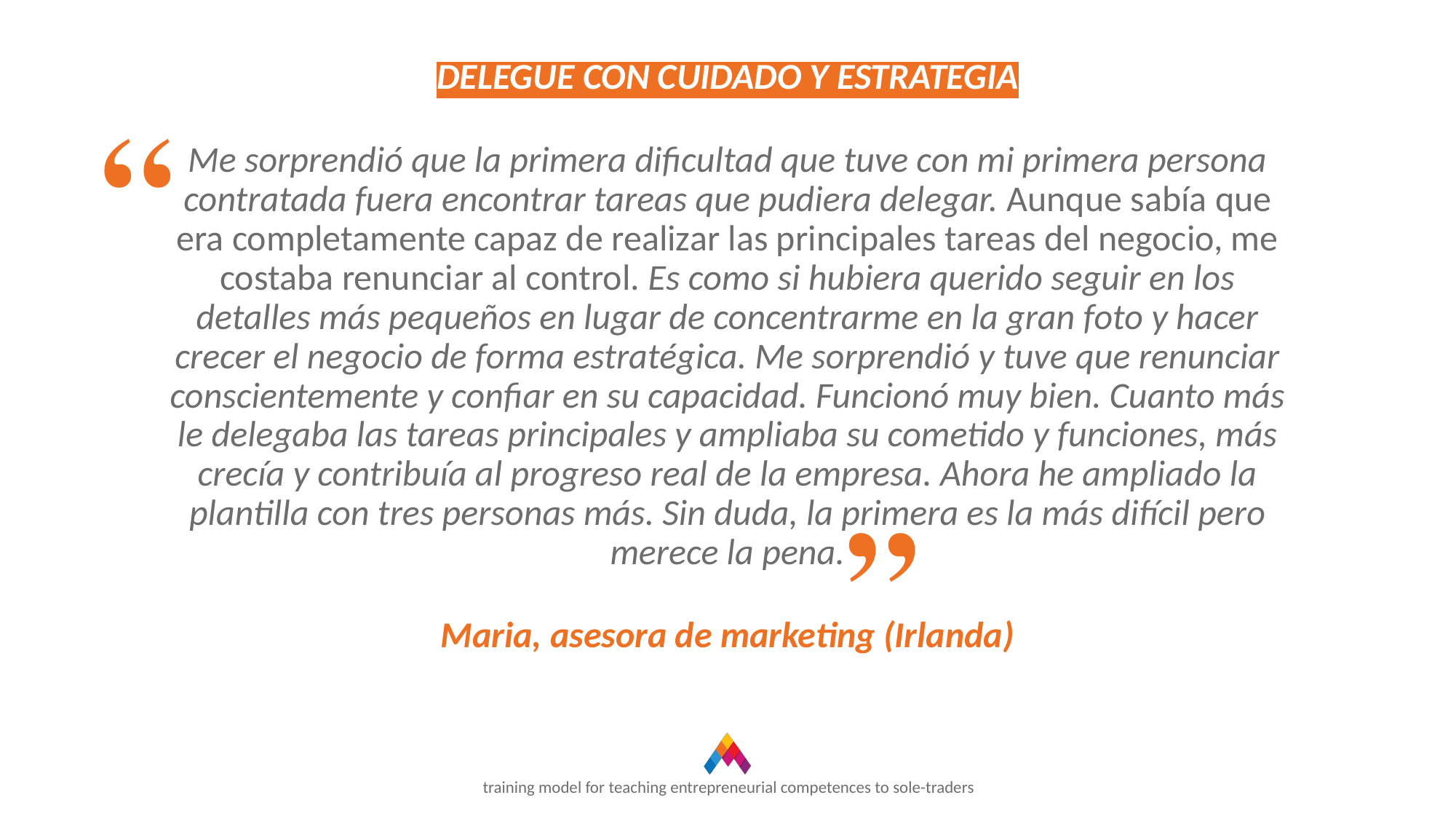

DELEGUE CON CUIDADO Y ESTRATEGIA

Me sorprendió que la primera dificultad que tuve con mi primera persona contratada fuera encontrar tareas que pudiera delegar. Aunque sabía que era completamente capaz de realizar las principales tareas del negocio, me costaba renunciar al control. Es como si hubiera querido seguir en los detalles más pequeños en lugar de concentrarme en la gran foto y hacer crecer el negocio de forma estratégica. Me sorprendió y tuve que renunciar conscientemente y confiar en su capacidad. Funcionó muy bien. Cuanto más le delegaba las tareas principales y ampliaba su cometido y funciones, más crecía y contribuía al progreso real de la empresa. Ahora he ampliado la plantilla con tres personas más. Sin duda, la primera es la más difícil pero merece la pena.

Maria, asesora de marketing (Irlanda)
“
“